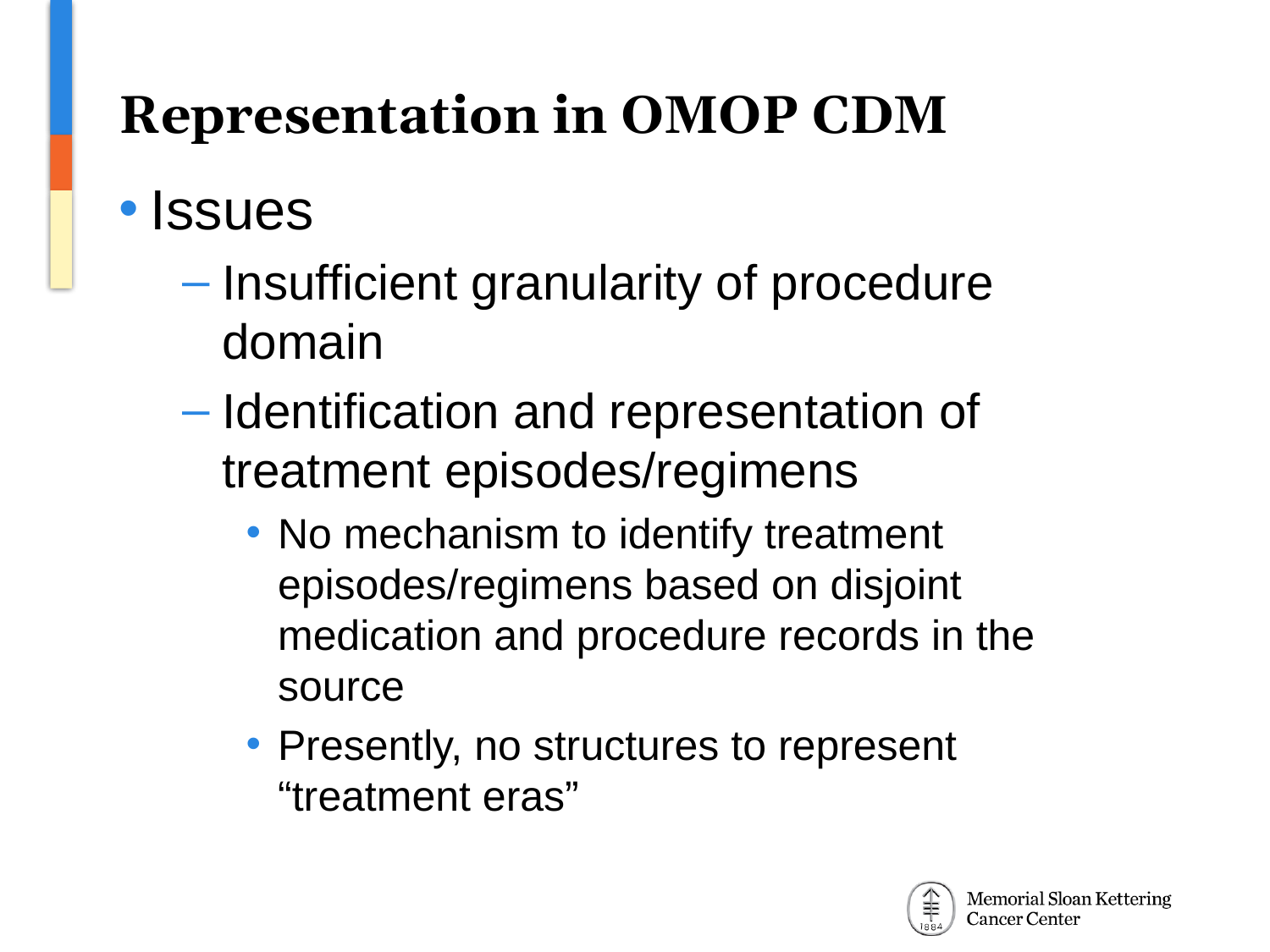

# Representation in OMOP CDM
Issues
Insufficient granularity of procedure domain
Identification and representation of treatment episodes/regimens
No mechanism to identify treatment episodes/regimens based on disjoint medication and procedure records in the source
Presently, no structures to represent “treatment eras”